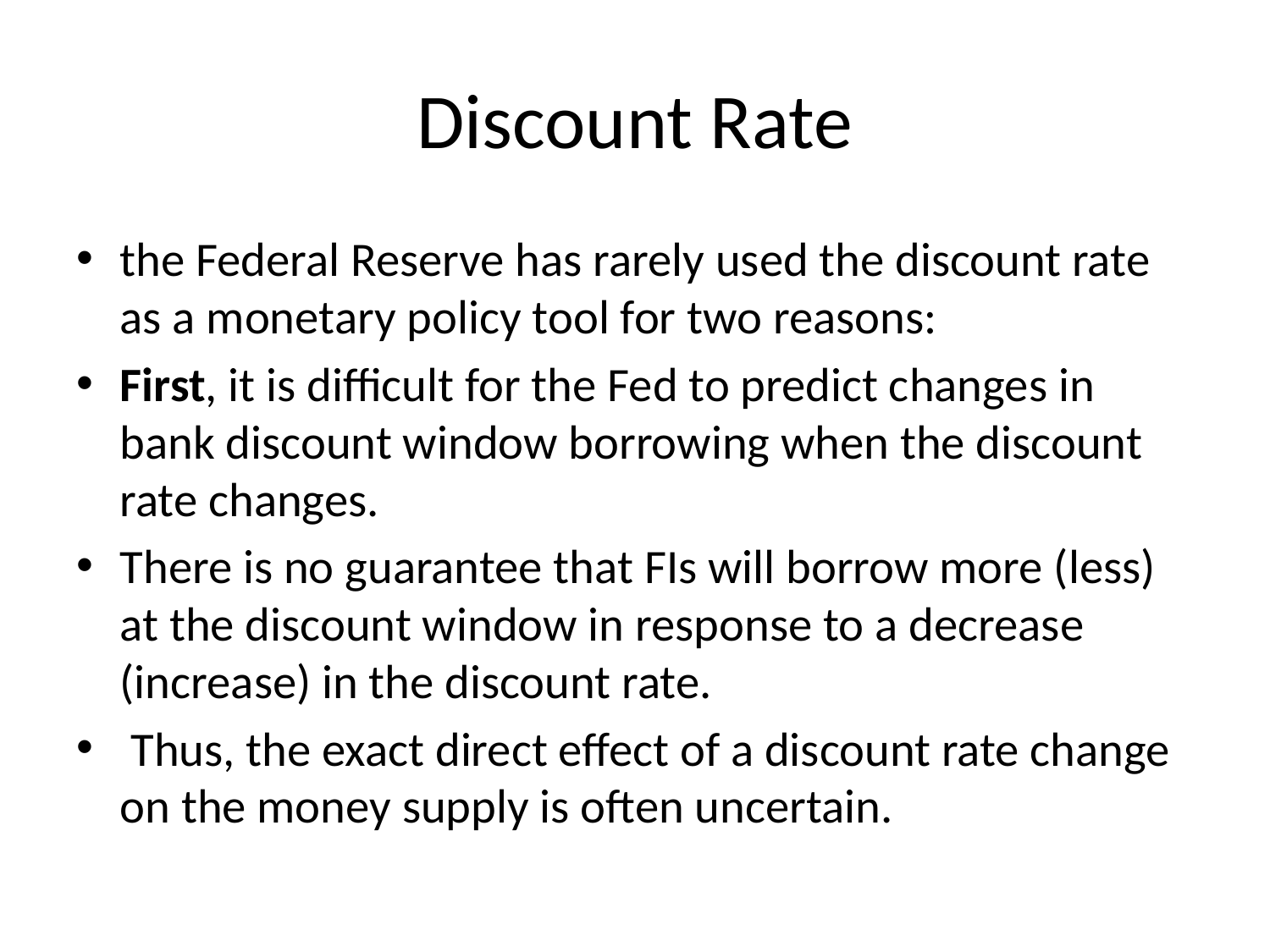

# Discount Rate
the Federal Reserve has rarely used the discount rate as a monetary policy tool for two reasons:
First, it is difficult for the Fed to predict changes in bank discount window borrowing when the discount rate changes.
There is no guarantee that FIs will borrow more (less) at the discount window in response to a decrease (increase) in the discount rate.
 Thus, the exact direct effect of a discount rate change on the money supply is often uncertain.